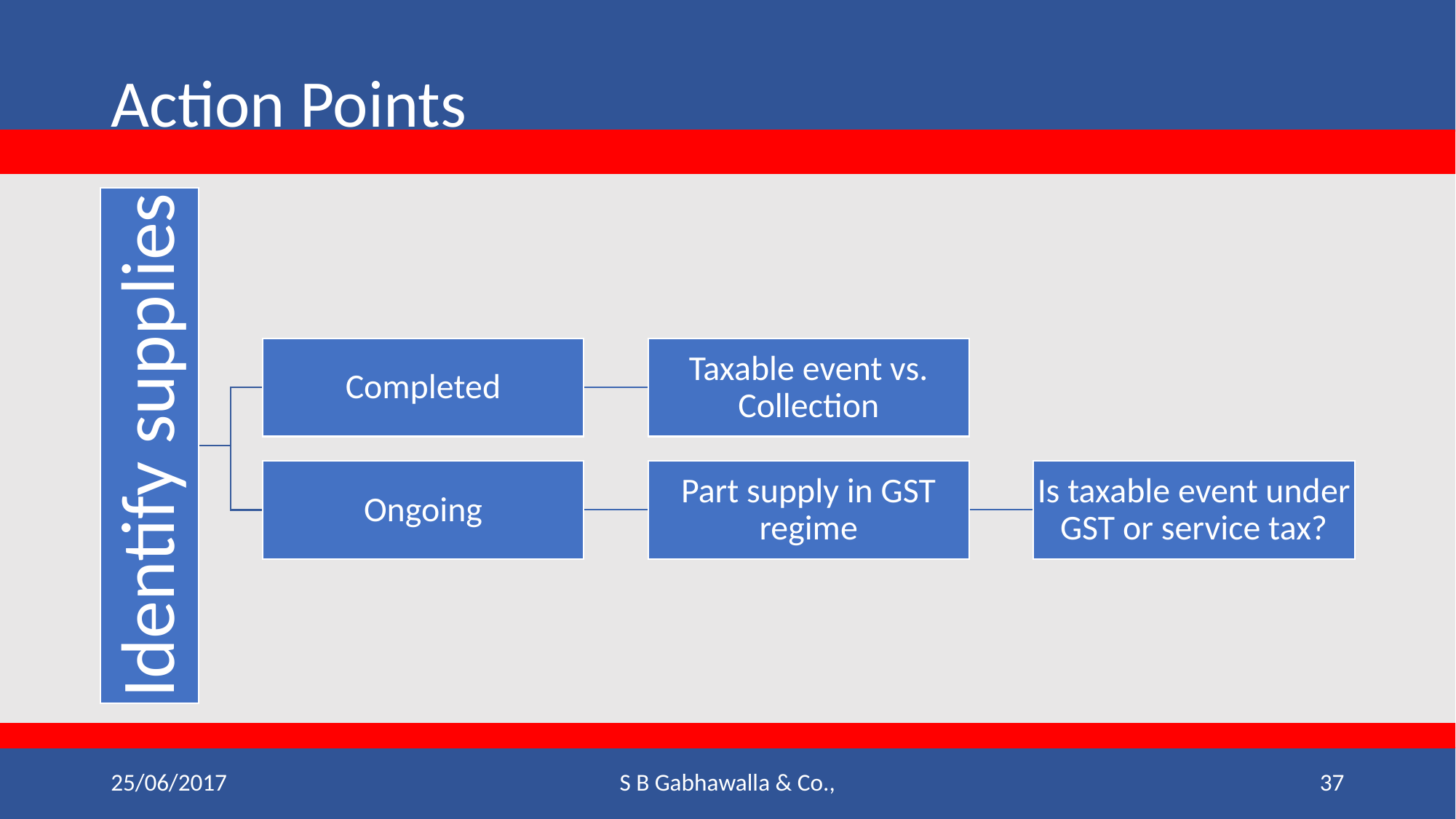

# Action Points

Identify supplies
Completed
Taxable event vs. Collection
Ongoing
Part supply in GST regime
Is taxable event under GST or service tax?
25/06/2017
S B Gabhawalla & Co.,
37